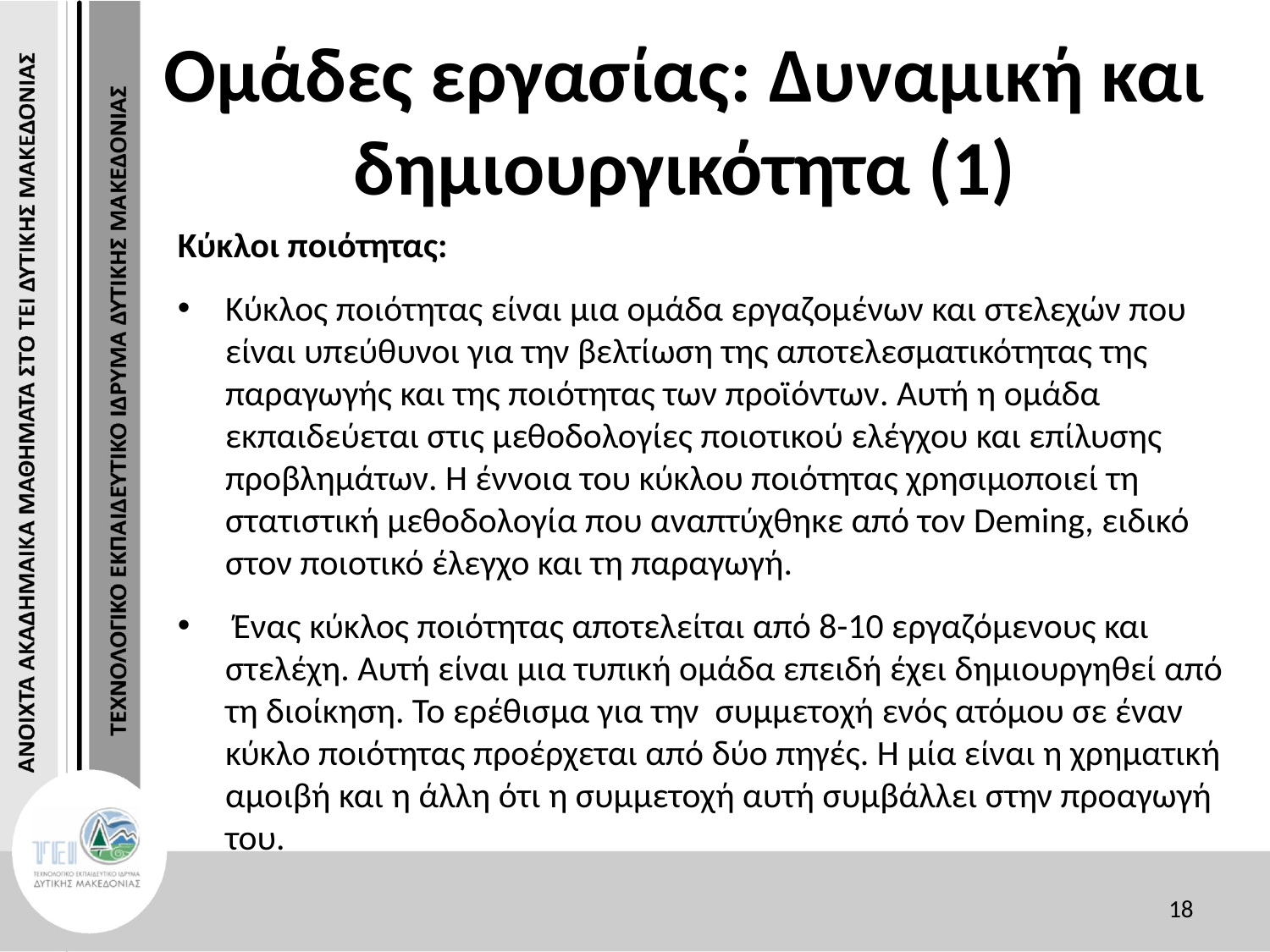

# Ομάδες εργασίας: Δυναμική και δημιουργικότητα (1)
Κύκλοι ποιότητας:
Κύκλος ποιότητας είναι μια ομάδα εργαζομένων και στελεχών που είναι υπεύθυνοι για την βελτίωση της αποτελεσματικότητας της παραγωγής και της ποιότητας των προϊόντων. Αυτή η ομάδα εκπαιδεύεται στις μεθοδολογίες ποιοτικού ελέγχου και επίλυσης προβλημάτων. Η έννοια του κύκλου ποιότητας χρησιμοποιεί τη στατιστική μεθοδολογία που αναπτύχθηκε από τον Deming, ειδικό στον ποιοτικό έλεγχο και τη παραγωγή.
 Ένας κύκλος ποιότητας αποτελείται από 8-10 εργαζόμενους και στελέχη. Αυτή είναι μια τυπική ομάδα επειδή έχει δημιουργηθεί από τη διοίκηση. Το ερέθισμα για την  συμμετοχή ενός ατόμου σε έναν κύκλο ποιότητας προέρχεται από δύο πηγές. Η μία είναι η χρηματική αμοιβή και η άλλη ότι η συμμετοχή αυτή συμβάλλει στην προαγωγή του.

18